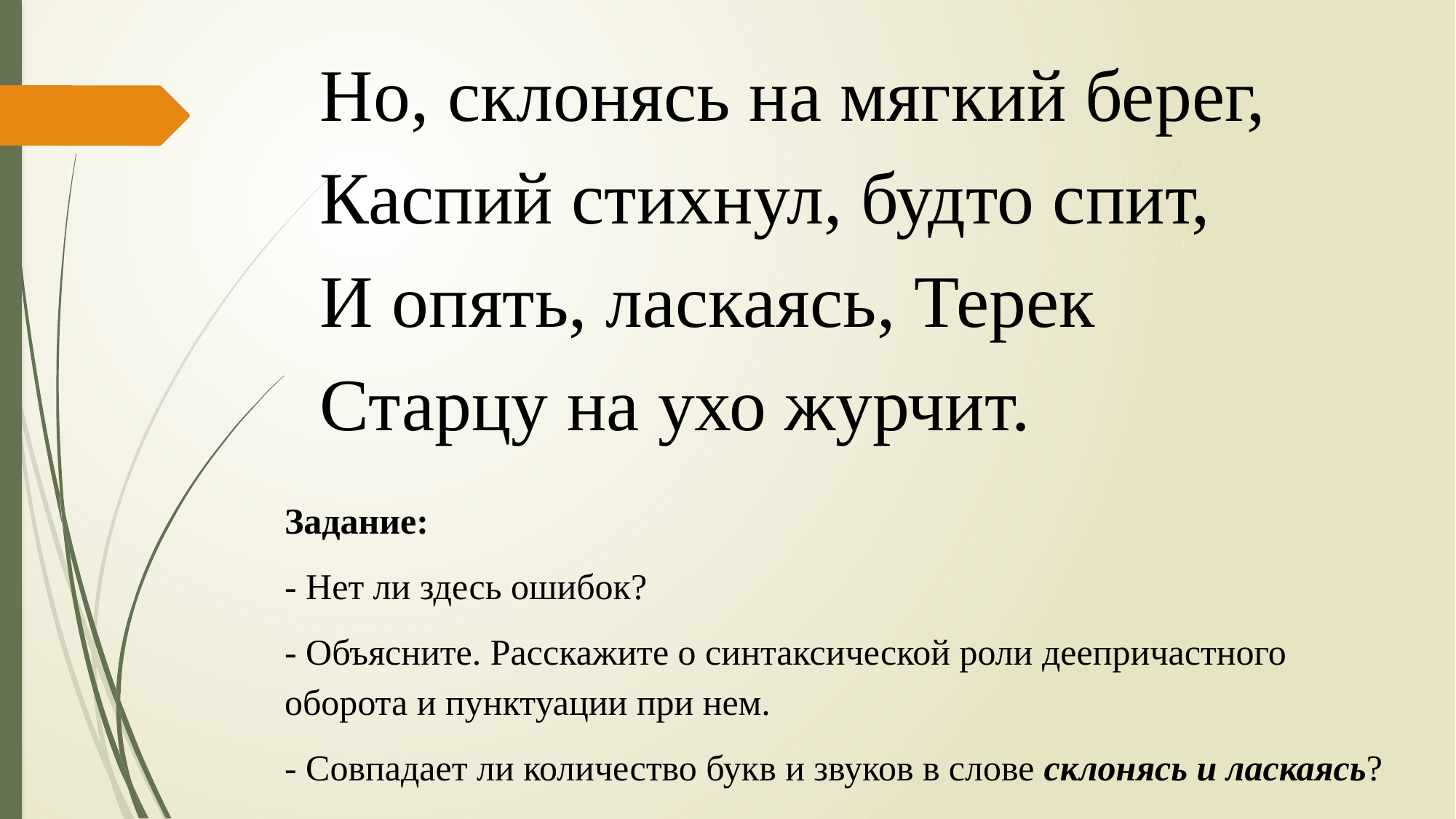

Но, склонясь на мягкий берег,
Каспий стихнул, будто спит,
И опять, ласкаясь, Терек
Старцу на ухо журчит.

Задание:
- Нет ли здесь ошибок?
- Объясните. Расскажите о синтаксической роли деепричастного оборота и пунктуации при нем.
- Совпадает ли количество букв и звуков в слове склонясь и ласкаясь?